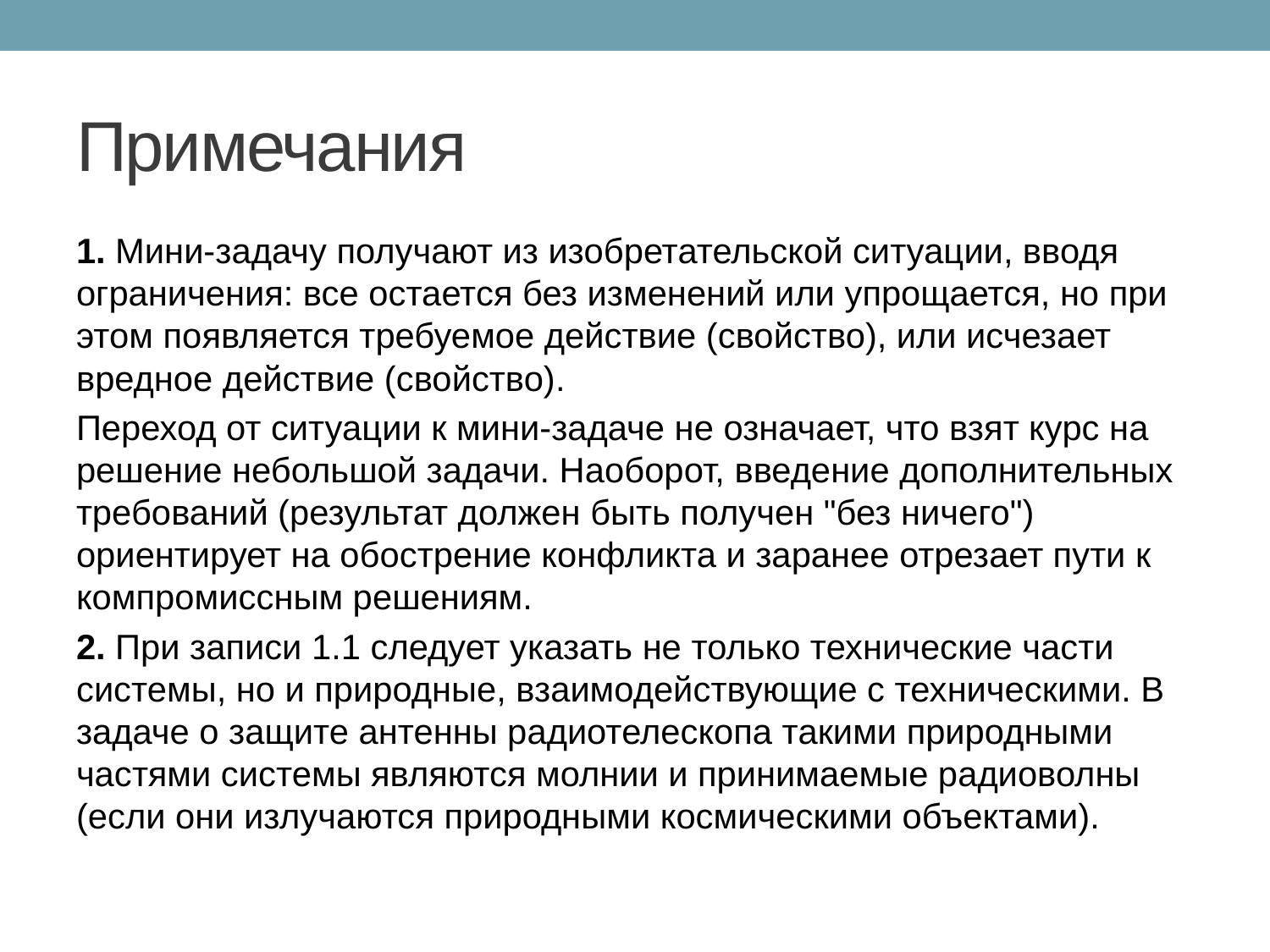

# Примечания
1. Мини-задачу получают из изобретательской ситуации, вводя ограничения: все остается без изменений или упрощается, но при этом появляется требуемое действие (свойство), или исчезает вредное действие (свойство).
Переход от ситуации к мини-задаче не означает, что взят курс на решение небольшой задачи. Наоборот, введение дополнительных требований (результат должен быть получен "без ничего") ориентирует на обострение конфликта и заранее отрезает пути к компромиссным решениям.
2. При записи 1.1 следует указать не только технические части системы, но и природные, взаимодействующие с техническими. В задаче о защите антенны радиотелескопа такими природными частями системы являются молнии и принимаемые радиоволны (если они излучаются природными космическими объектами).